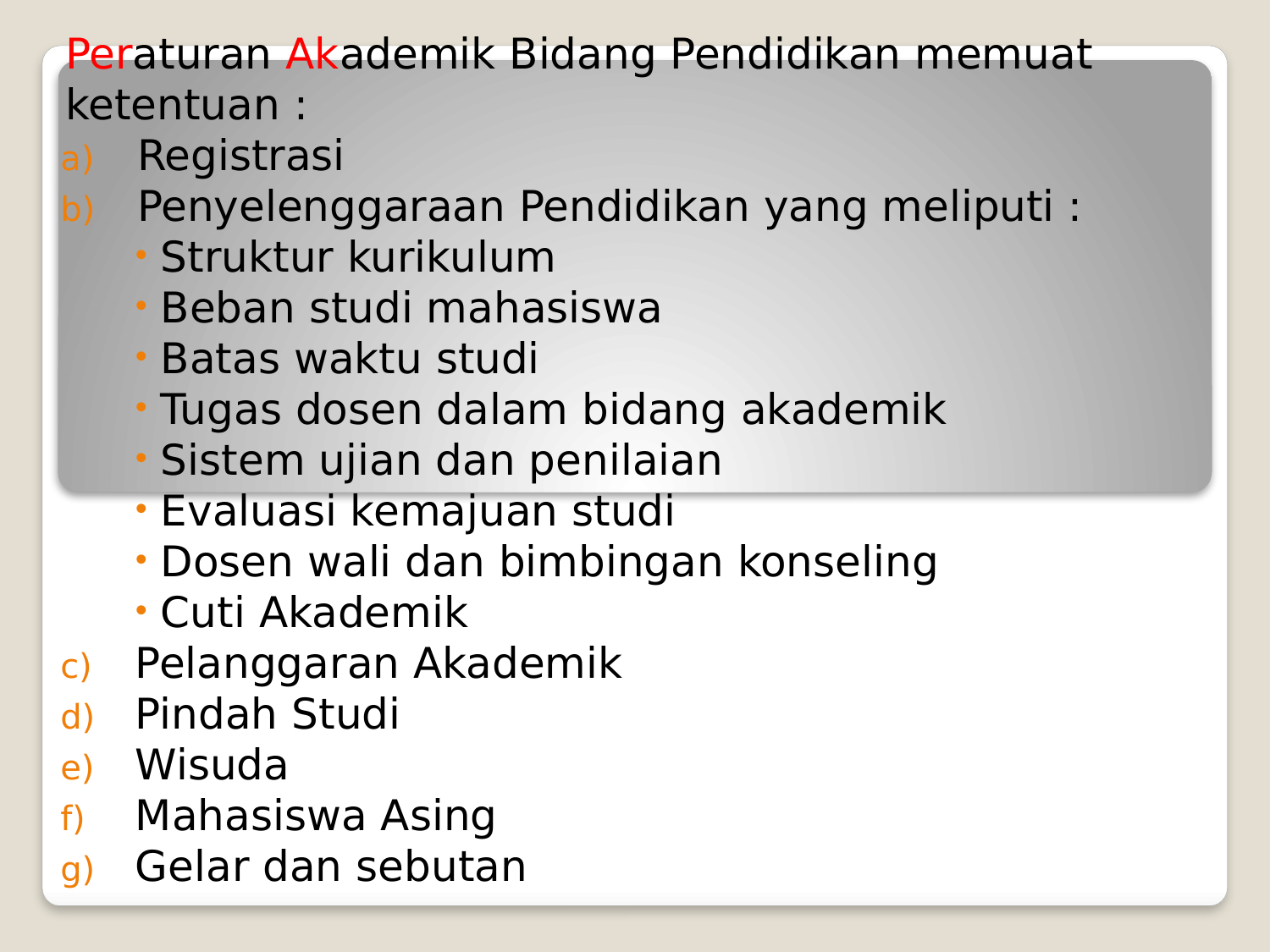

Peraturan Akademik Bidang Pendidikan memuat ketentuan :
 Registrasi
 Penyelenggaraan Pendidikan yang meliputi :
 Struktur kurikulum
 Beban studi mahasiswa
 Batas waktu studi
 Tugas dosen dalam bidang akademik
 Sistem ujian dan penilaian
 Evaluasi kemajuan studi
 Dosen wali dan bimbingan konseling
 Cuti Akademik
Pelanggaran Akademik
Pindah Studi
Wisuda
Mahasiswa Asing
Gelar dan sebutan